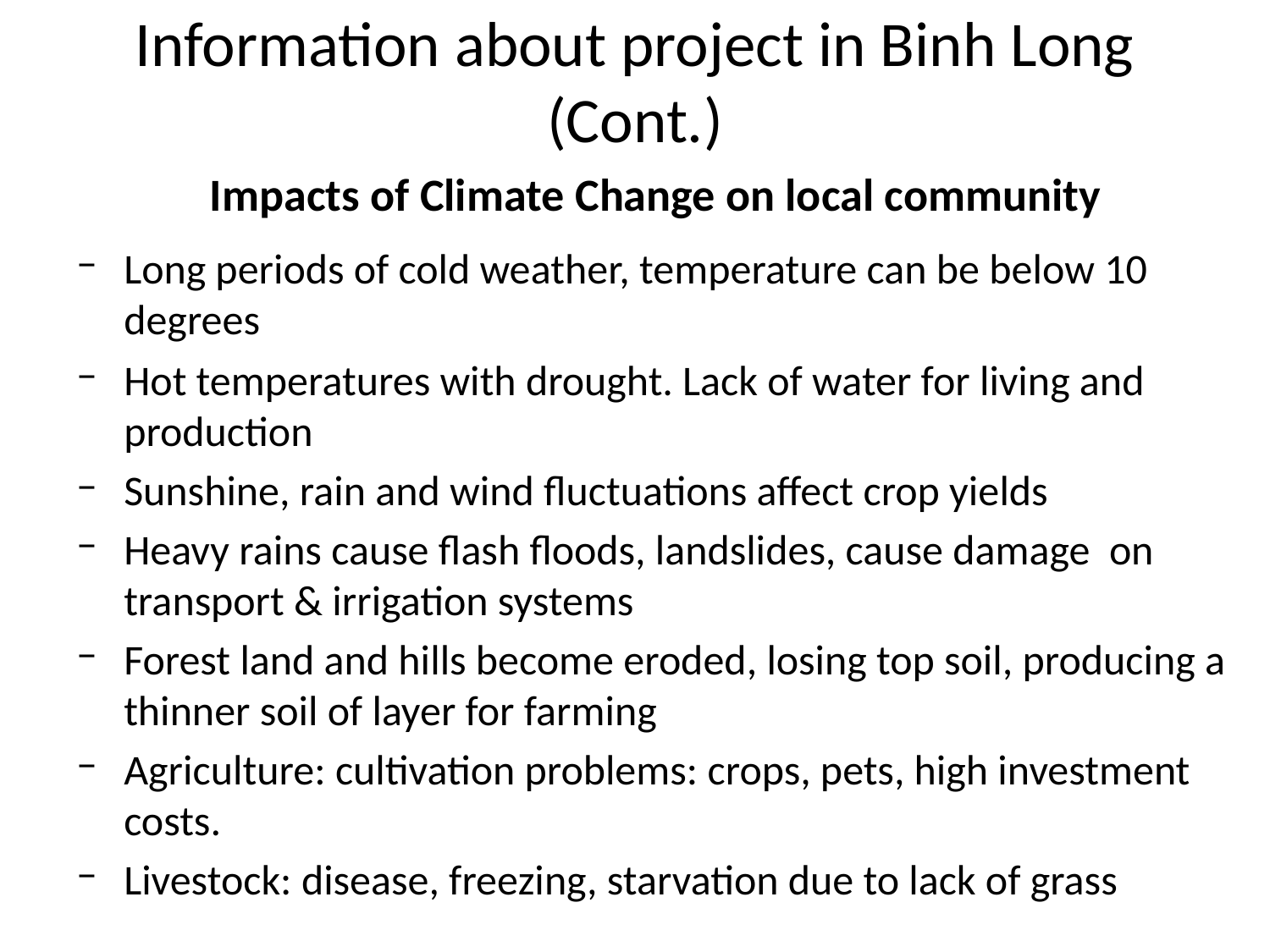

# Information about project in Binh Long (Cont.)
Impacts of Climate Change on local community
Long periods of cold weather, temperature can be below 10 degrees
Hot temperatures with drought. Lack of water for living and production
Sunshine, rain and wind fluctuations affect crop yields
Heavy rains cause flash floods, landslides, cause damage  on transport & irrigation systems
Forest land and hills become eroded, losing top soil, producing a thinner soil of layer for farming
Agriculture: cultivation problems: crops, pets, high investment costs.
Livestock: disease, freezing, starvation due to lack of grass